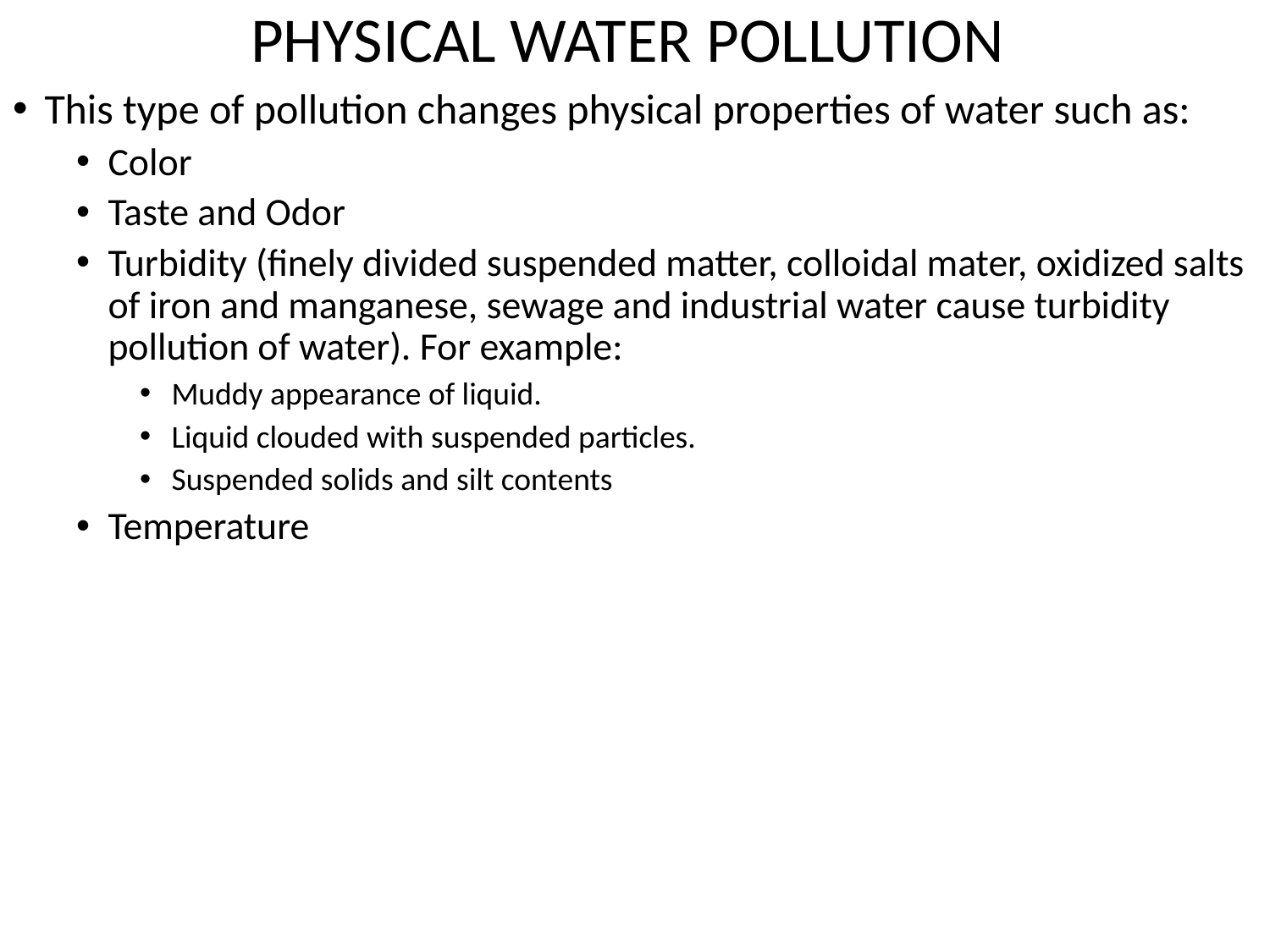

# PHYSICAL WATER POLLUTION
This type of pollution changes physical properties of water such as:
Color
Taste and Odor
Turbidity (finely divided suspended matter, colloidal mater, oxidized salts of iron and manganese, sewage and industrial water cause turbidity pollution of water). For example:
Muddy appearance of liquid.
Liquid clouded with suspended particles.
Suspended solids and silt contents
Temperature